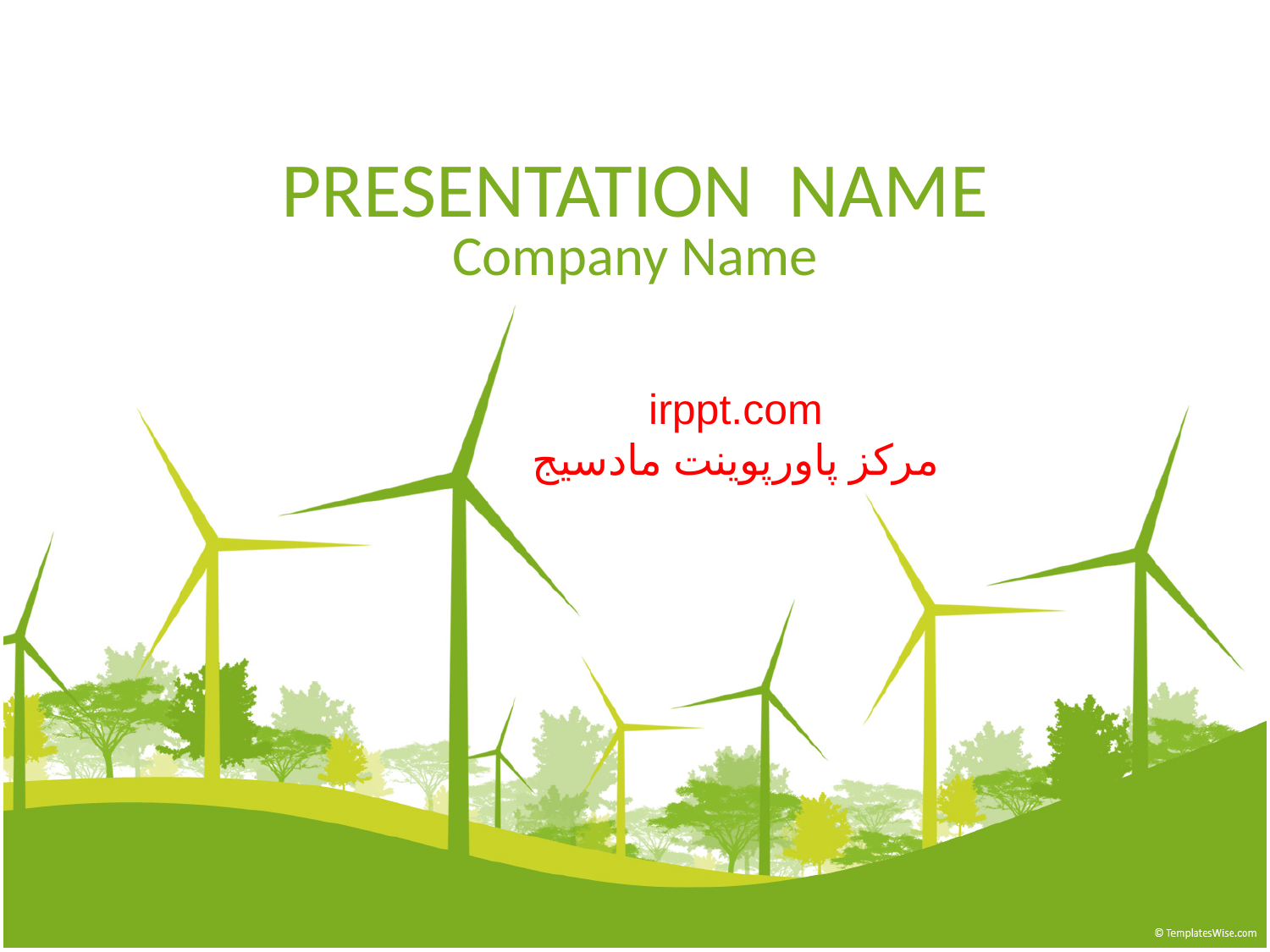

# PRESENTATION  NAME
Company Name
irppt.com
مرکز پاورپوینت مادسیج